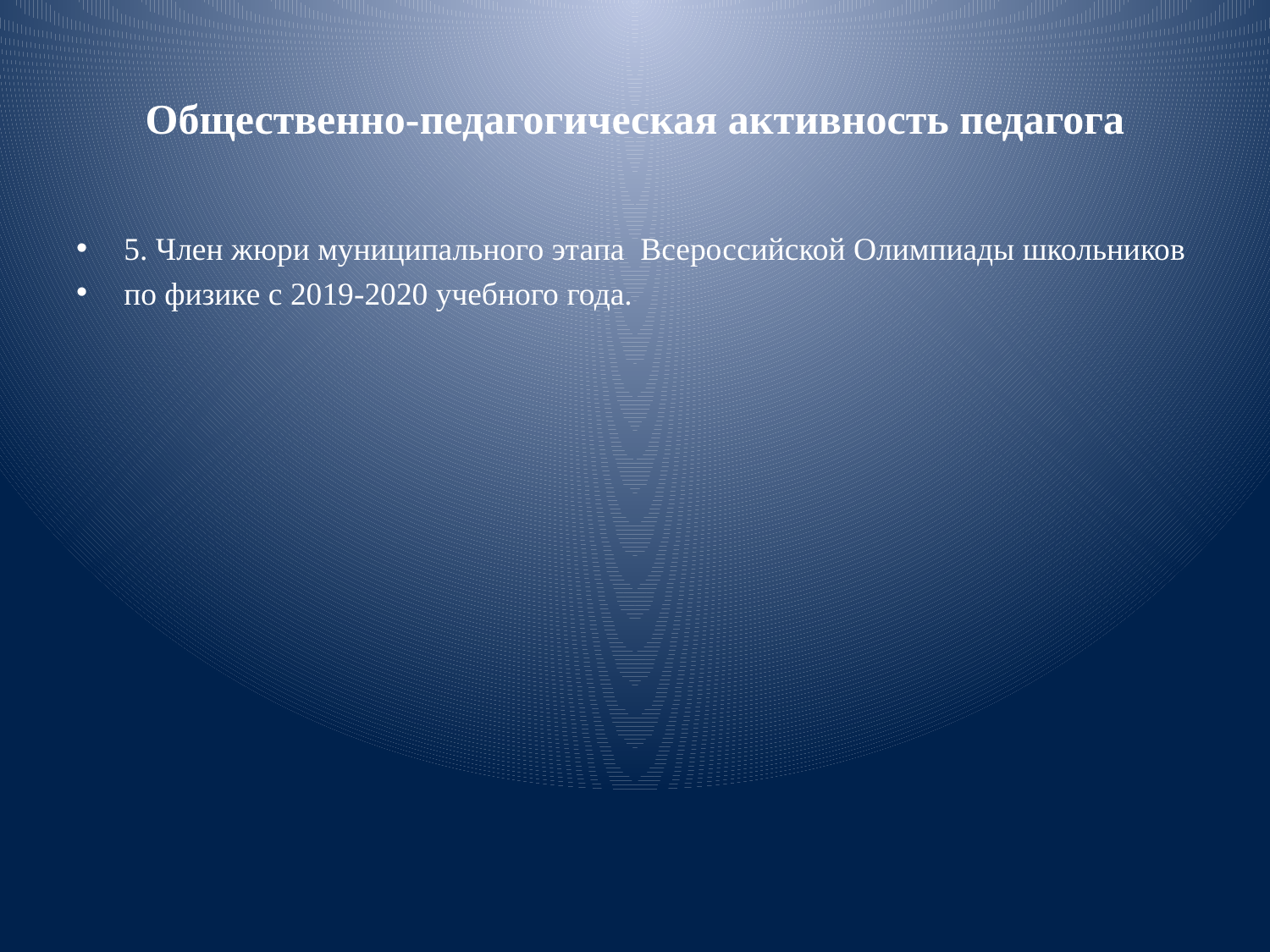

# Общественно-педагогическая активность педагога
5. Член жюри муниципального этапа  Всероссийской Олимпиады школьников
по физике с 2019-2020 учебного года.